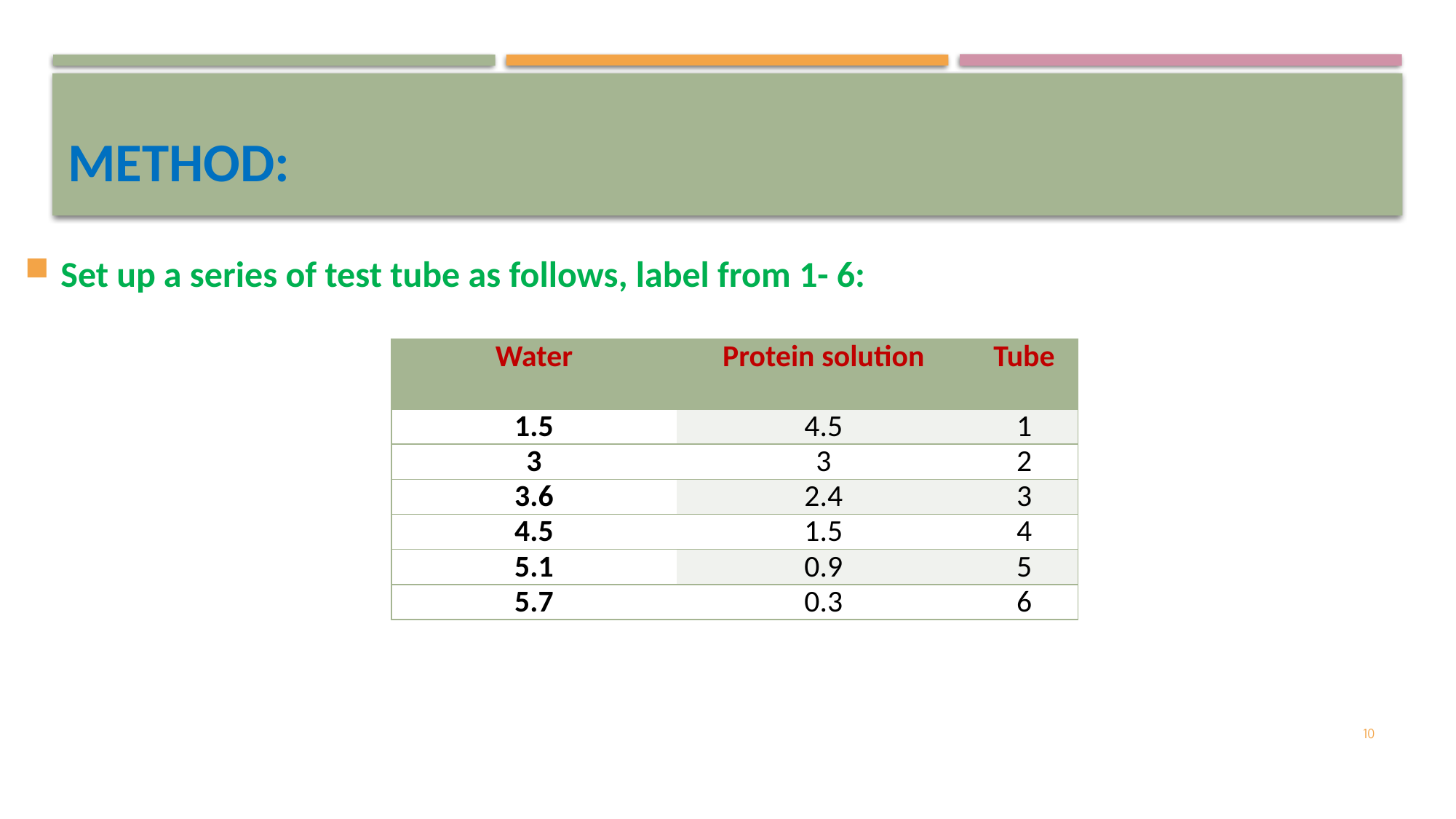

# Method:
Set up a series of test tube as follows, label from 1- 6:

| Water | Protein solution | Tube |
| --- | --- | --- |
| 1.5 | 4.5 | 1 |
| 3 | 3 | 2 |
| 3.6 | 2.4 | 3 |
| 4.5 | 1.5 | 4 |
| 5.1 | 0.9 | 5 |
| 5.7 | 0.3 | 6 |
10